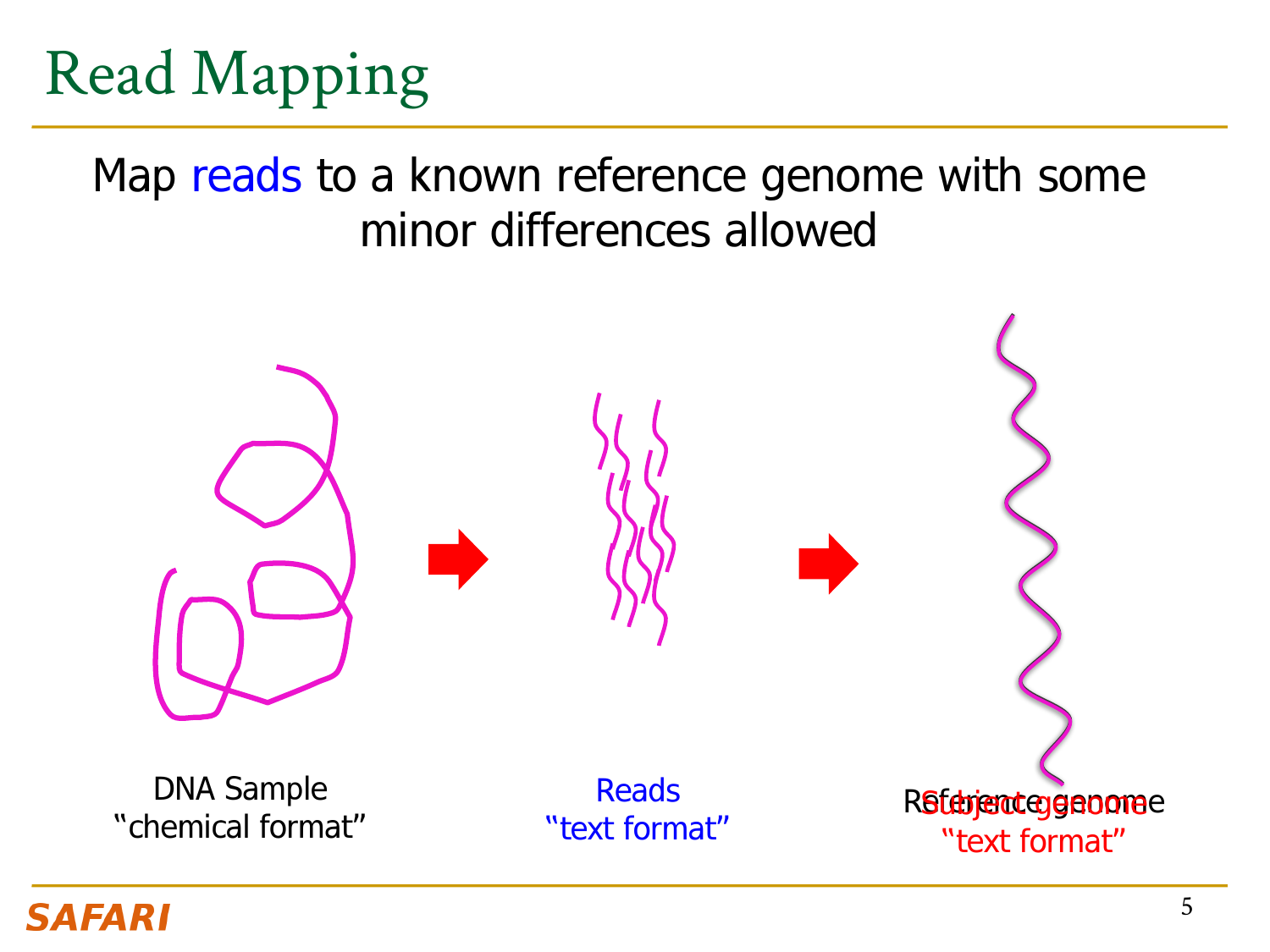

# Read Mapping
Map reads to a known reference genome with some minor differences allowed

DNA Sample
“chemical format”
Reads
“text format”
Reference genome
Subject genome
“text format”
5